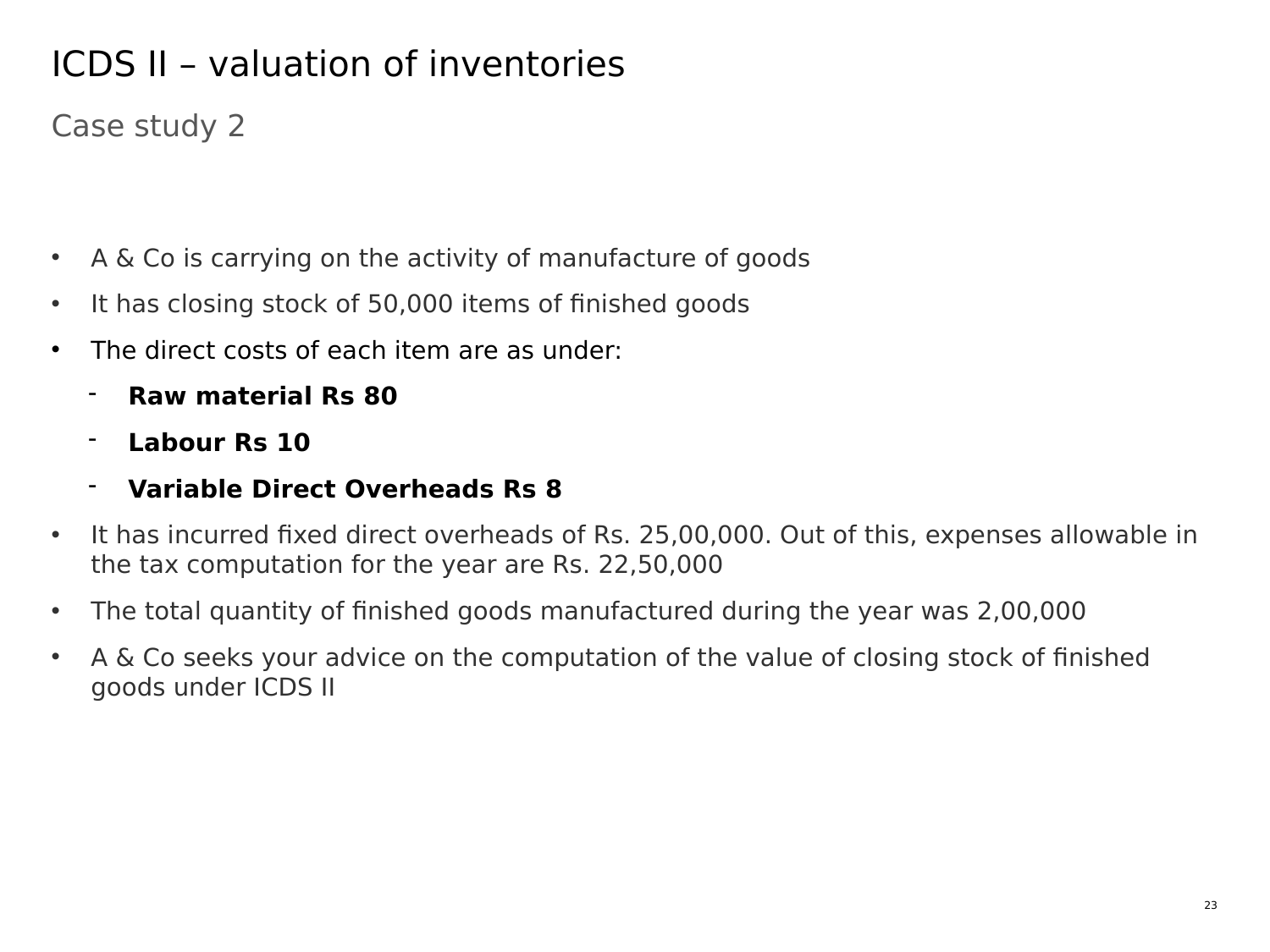

# ICDS II – valuation of inventories
Case study 2
A & Co is carrying on the activity of manufacture of goods
It has closing stock of 50,000 items of finished goods
The direct costs of each item are as under:
Raw material Rs 80
Labour Rs 10
Variable Direct Overheads Rs 8
It has incurred fixed direct overheads of Rs. 25,00,000. Out of this, expenses allowable in the tax computation for the year are Rs. 22,50,000
The total quantity of finished goods manufactured during the year was 2,00,000
A & Co seeks your advice on the computation of the value of closing stock of finished goods under ICDS II